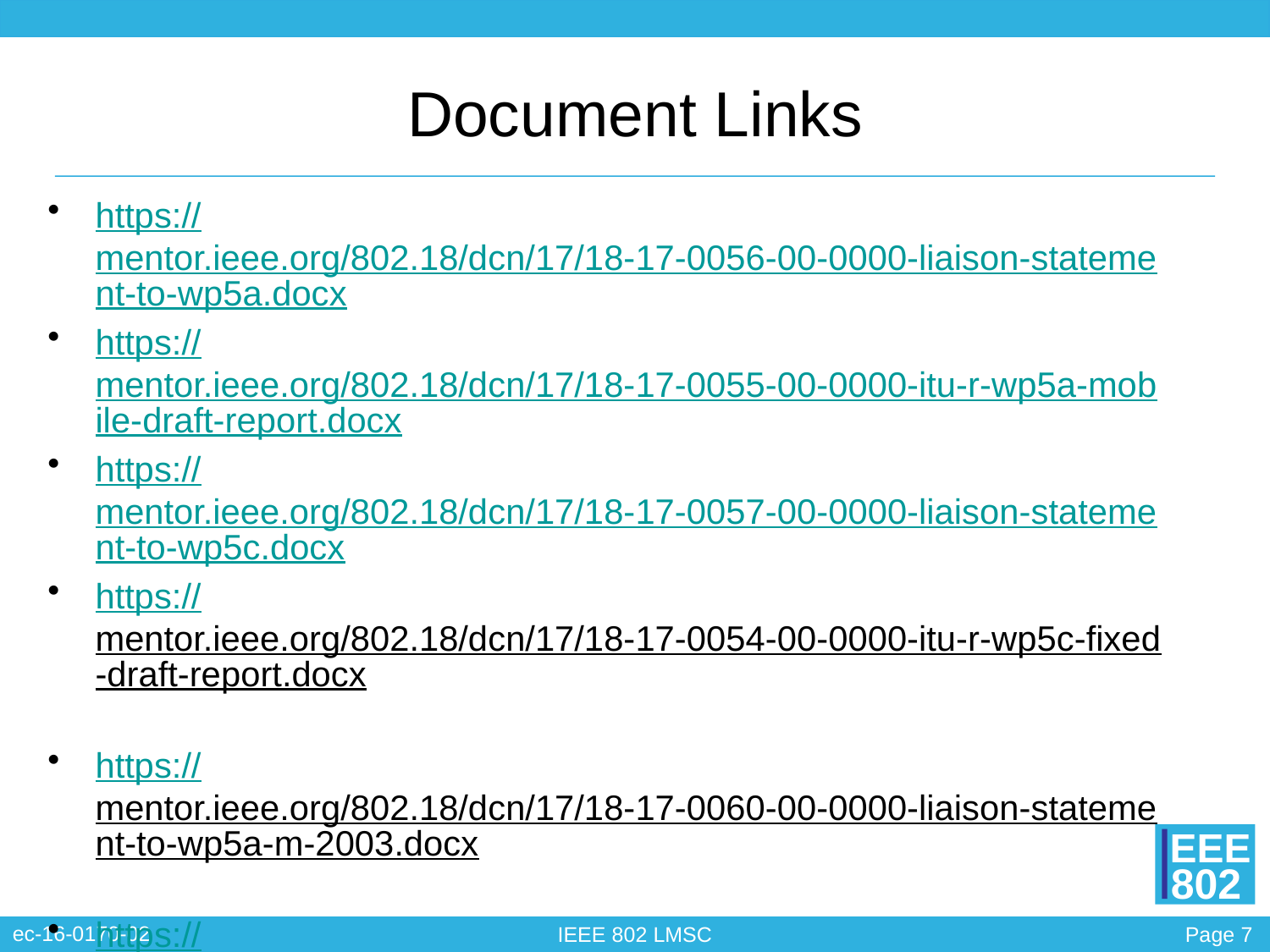

# Document Links
https://mentor.ieee.org/802.18/dcn/17/18-17-0056-00-0000-liaison-statement-to-wp5a.docx
https://mentor.ieee.org/802.18/dcn/17/18-17-0055-00-0000-itu-r-wp5a-mobile-draft-report.docx
https://mentor.ieee.org/802.18/dcn/17/18-17-0057-00-0000-liaison-statement-to-wp5c.docx
https://mentor.ieee.org/802.18/dcn/17/18-17-0054-00-0000-itu-r-wp5c-fixed-draft-report.docx
https://mentor.ieee.org/802.18/dcn/17/18-17-0060-00-0000-liaison-statement-to-wp5a-m-2003.docx
https://mentor.ieee.org/802.18/dcn/17/18-17-0059-01-0000-proposed-updates-to-annex-17-to-document-5a-298-e-from-802.docx